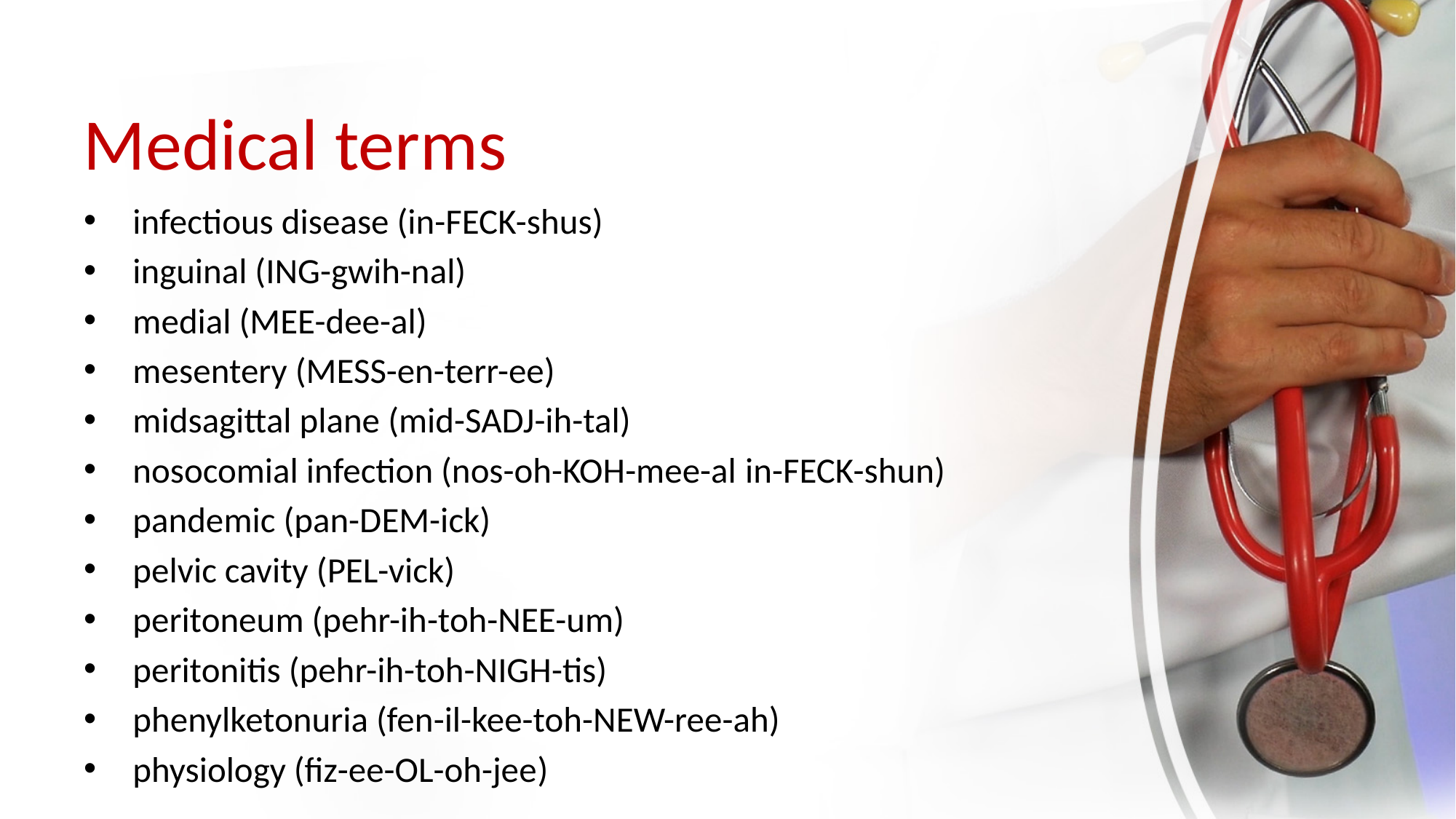

# Medical terms
infectious disease (in-FECK-shus)
inguinal (ING-gwih-nal)
medial (MEE-dee-al)
mesentery (MESS-en-terr-ee)
midsagittal plane (mid-SADJ-ih-tal)
nosocomial infection (nos-oh-KOH-mee-al in-FECK-shun)
pandemic (pan-DEM-ick)
pelvic cavity (PEL-vick)
peritoneum (pehr-ih-toh-NEE-um)
peritonitis (pehr-ih-toh-NIGH-tis)
phenylketonuria (fen-il-kee-toh-NEW-ree-ah)
physiology (fiz-ee-OL-oh-jee)